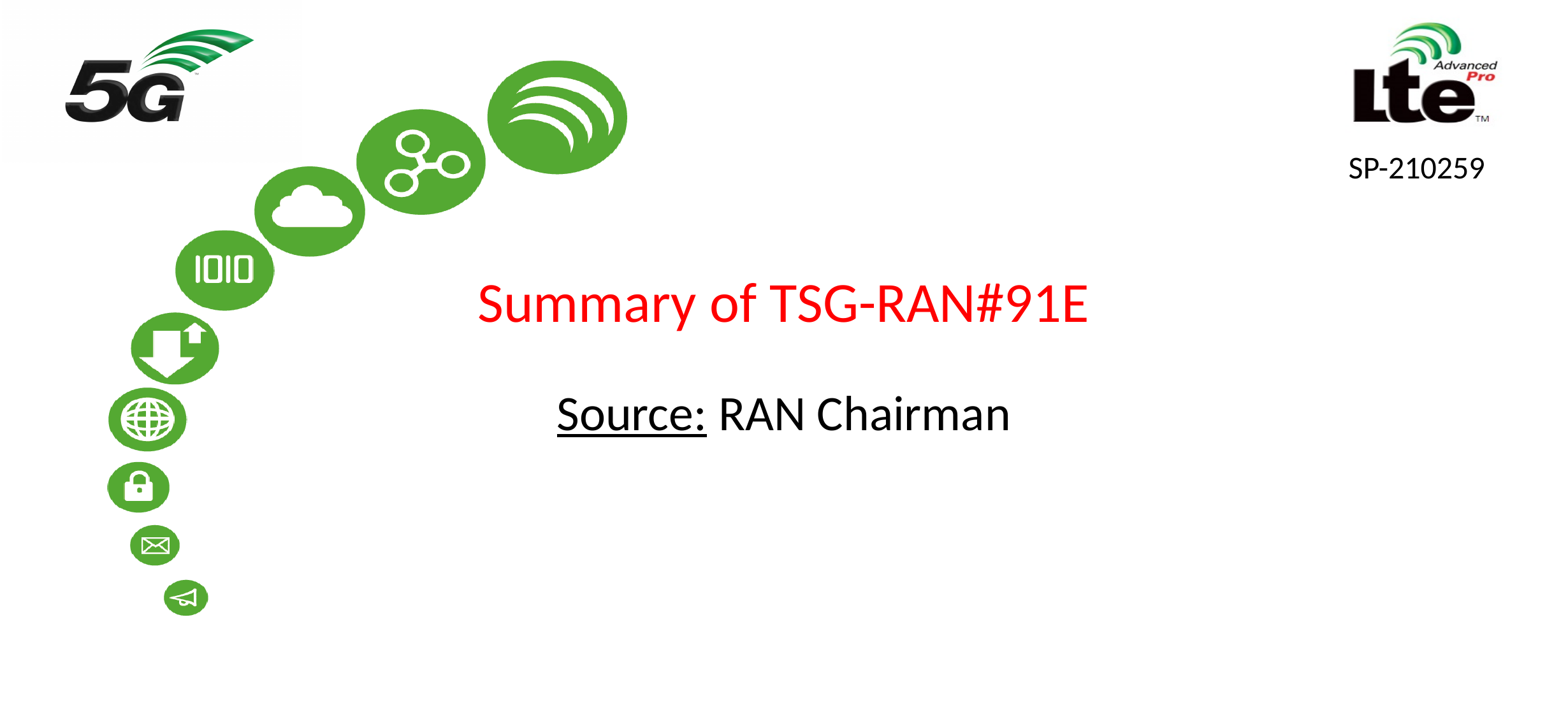

SP-210259
# Summary of TSG-RAN#91E
Source: RAN Chairman